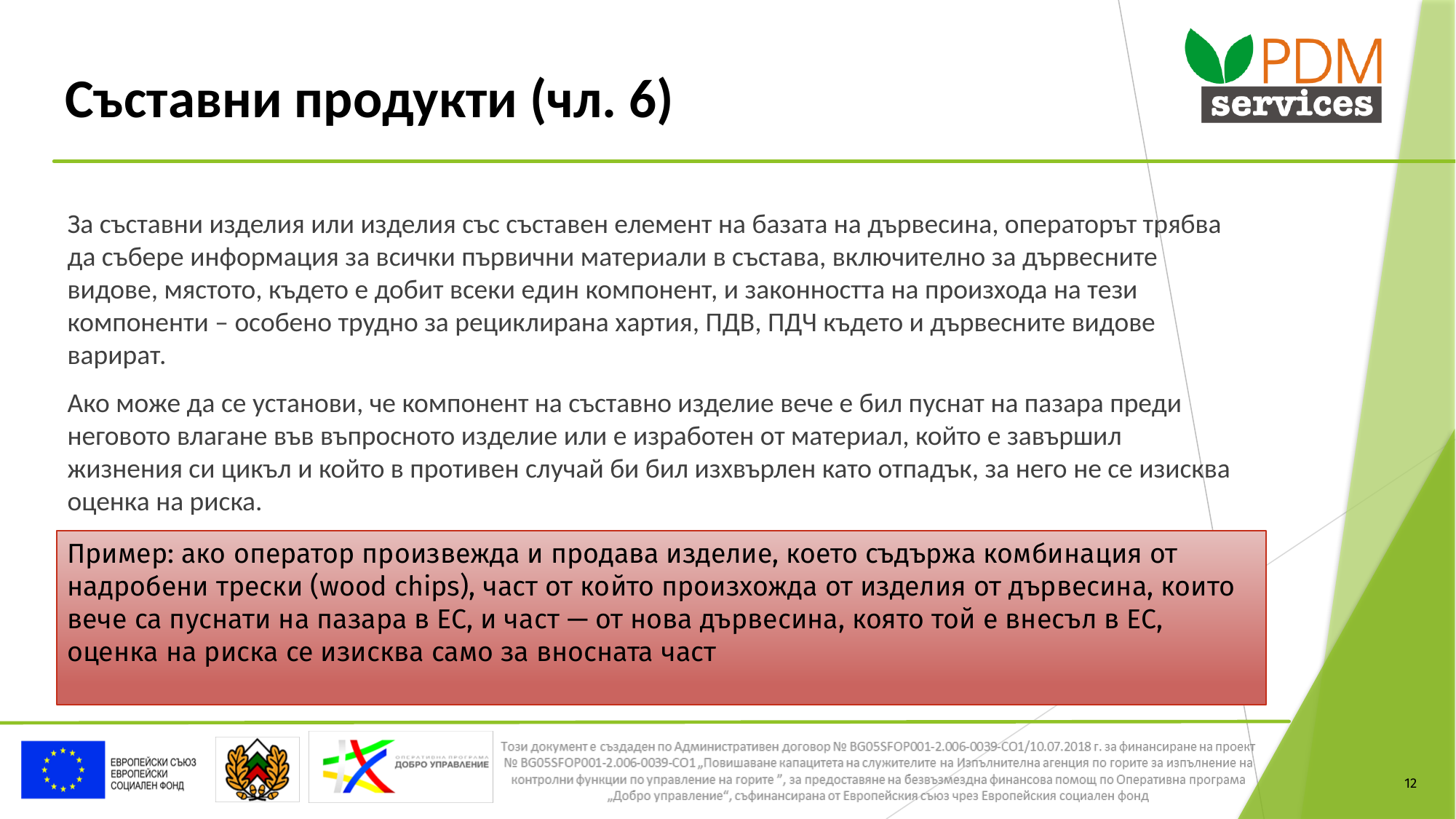

# Съставни продукти (чл. 6)
За съставни изделия или изделия със съставен елемент на базата на дървесина, операторът трябва да събере информация за всички първични материали в състава, включително за дървесните видове, мястото, където е добит всеки един компонент, и законността на произхода на тези компоненти – особено трудно за рециклирана хартия, ПДВ, ПДЧ където и дървесните видове варират.
Ако може да се установи, че компонент на съставно изделие вече е бил пуснат на пазара преди неговото влагане във въпросното изделие или е изработен от материал, който е завършил жизнения си цикъл и който в противен случай би бил изхвърлен като отпадък, за него не се изисква оценка на риска.
Пример: ако оператор произвежда и продава изделие, което съдържа комбинация от надробени трески (wood chips), част от който произхожда от изделия от дървесина, които вече са пуснати на пазара в ЕС, и част — от нова дървесина, която той е внесъл в ЕС, оценка на риска се изисква само за вносната част

12